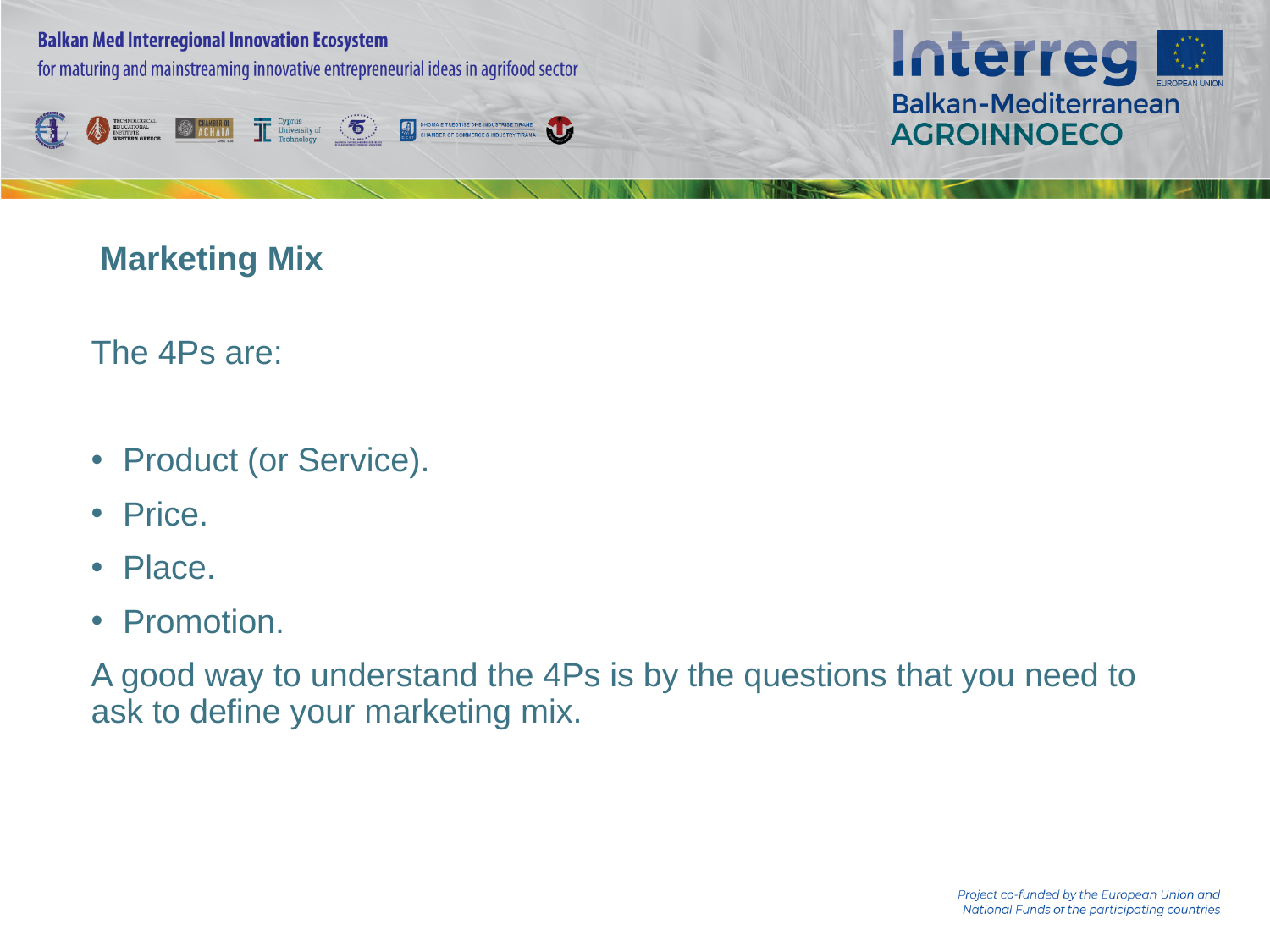

# Marketing Mix
The 4Ps are:

Product (or Service).
Price.
Place.
Promotion.
A good way to understand the 4Ps is by the questions that you need to ask to define your marketing mix.